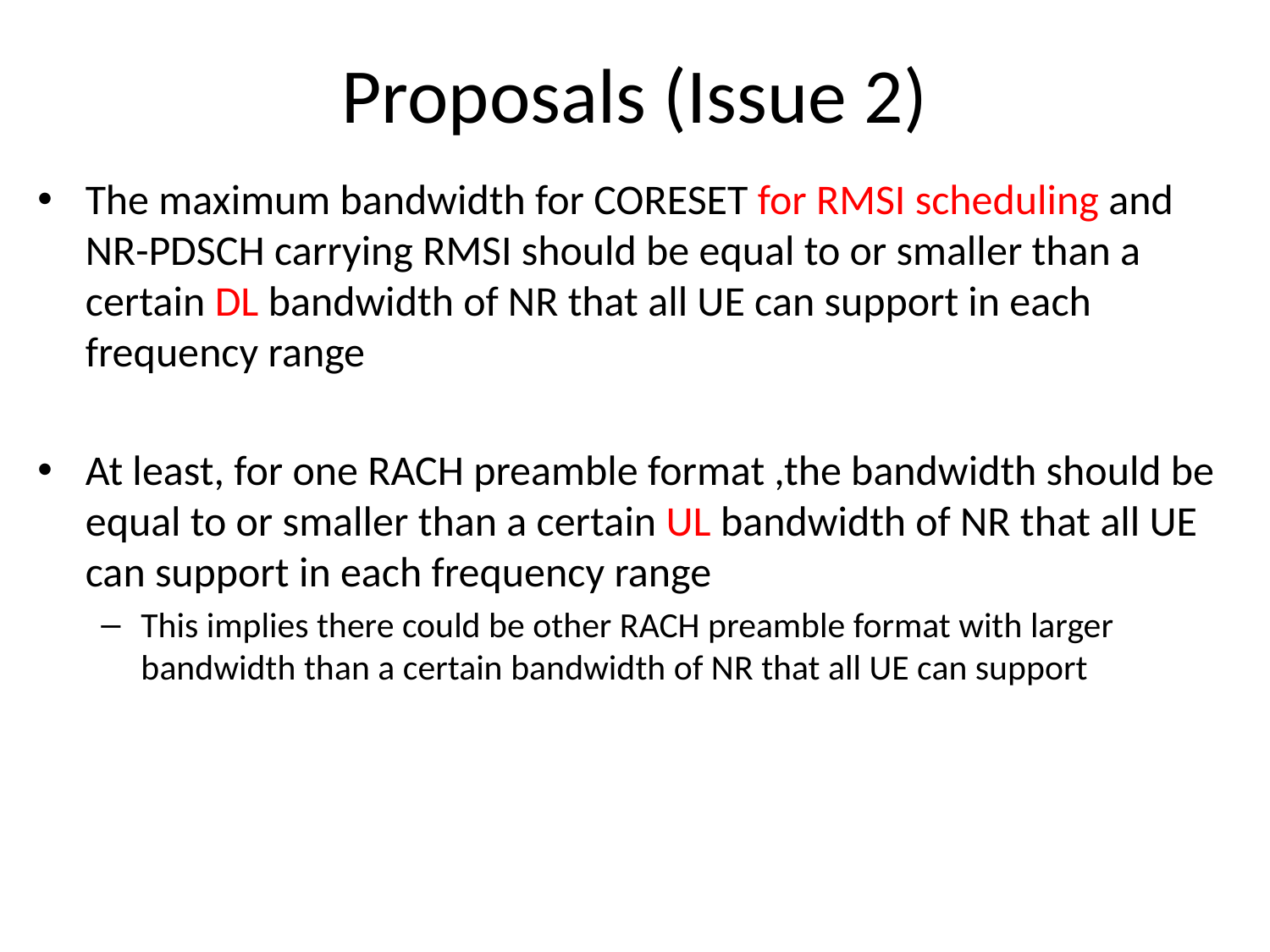

# Proposals (Issue 2)
The maximum bandwidth for CORESET for RMSI scheduling and NR-PDSCH carrying RMSI should be equal to or smaller than a certain DL bandwidth of NR that all UE can support in each frequency range

At least, for one RACH preamble format ,the bandwidth should be equal to or smaller than a certain UL bandwidth of NR that all UE can support in each frequency range
This implies there could be other RACH preamble format with larger bandwidth than a certain bandwidth of NR that all UE can support